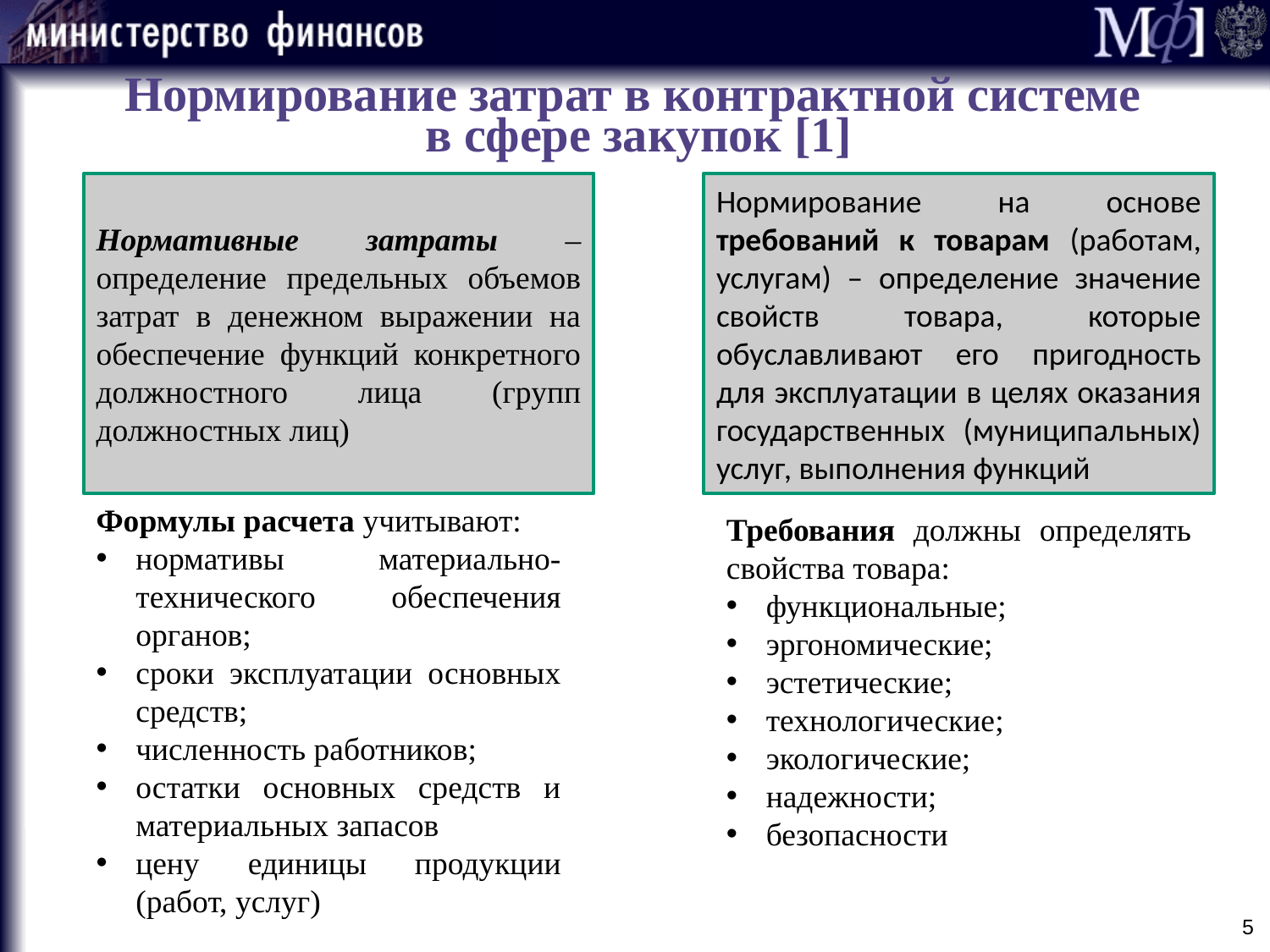

Нормирование затрат в контрактной системе
в сфере закупок [1]
Нормативные затраты – определение предельных объемов затрат в денежном выражении на обеспечение функций конкретного должностного лица (групп должностных лиц)
Нормирование на основе требований к товарам (работам, услугам) – определение значение свойств товара, которые обуславливают его пригодность для эксплуатации в целях оказания государственных (муниципальных) услуг, выполнения функций
Формулы расчета учитывают:
нормативы материально-технического обеспечения органов;
сроки эксплуатации основных средств;
численность работников;
остатки основных средств и материальных запасов
цену единицы продукции (работ, услуг)
Требования должны определять свойства товара:
функциональные;
эргономические;
эстетические;
технологические;
экологические;
надежности;
безопасности

5
5